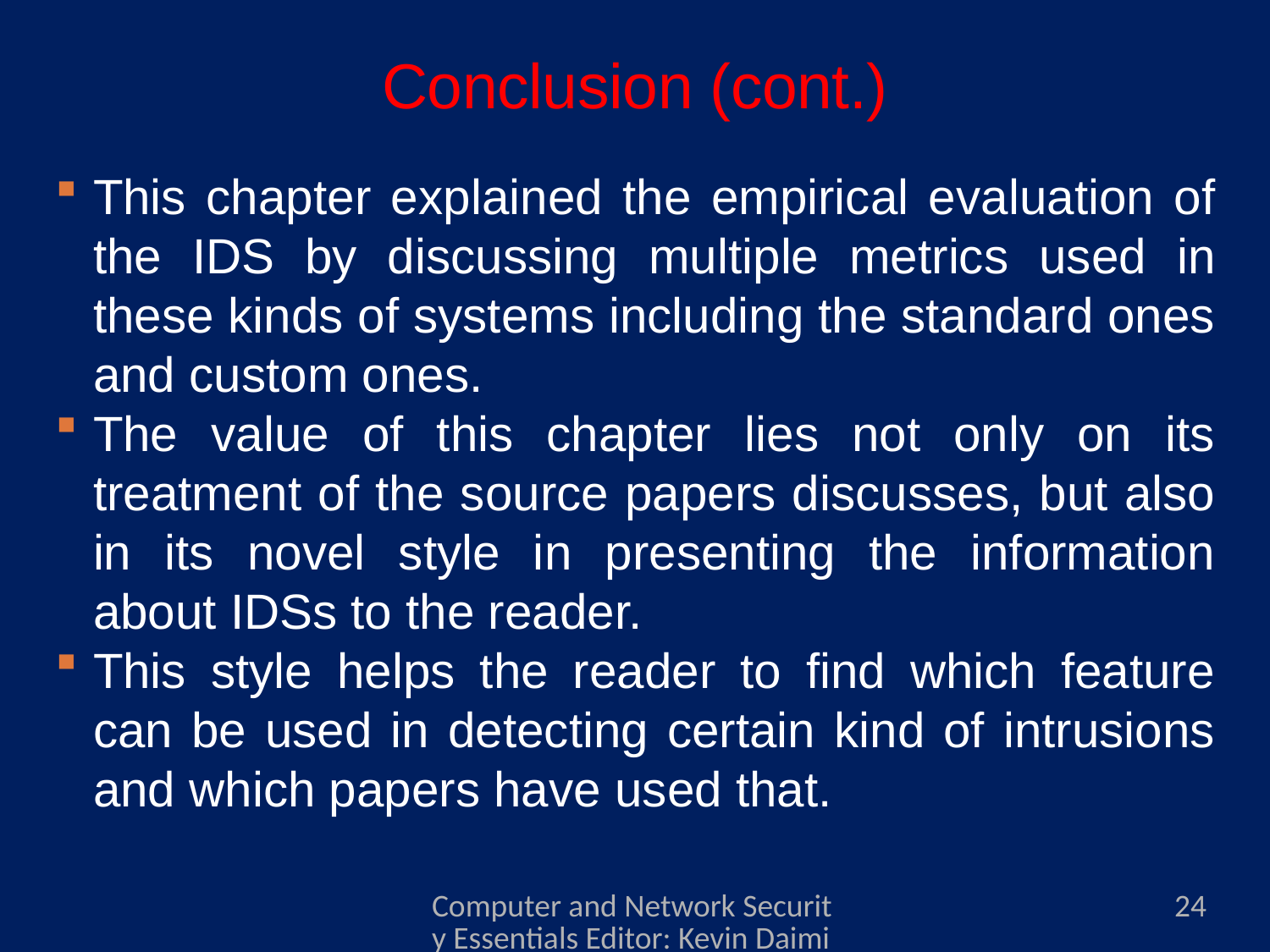

# Conclusion (cont.)
This chapter explained the empirical evaluation of the IDS by discussing multiple metrics used in these kinds of systems including the standard ones and custom ones.
The value of this chapter lies not only on its treatment of the source papers discusses, but also in its novel style in presenting the information about IDSs to the reader.
This style helps the reader to find which feature can be used in detecting certain kind of intrusions and which papers have used that.
Computer and Network Security Essentials Editor: Kevin Daimi Associate Editors: Guillermo Francia, Levent Ertaul, Luis H. Encinas, Eman El-Sheikh Published by Springer
24